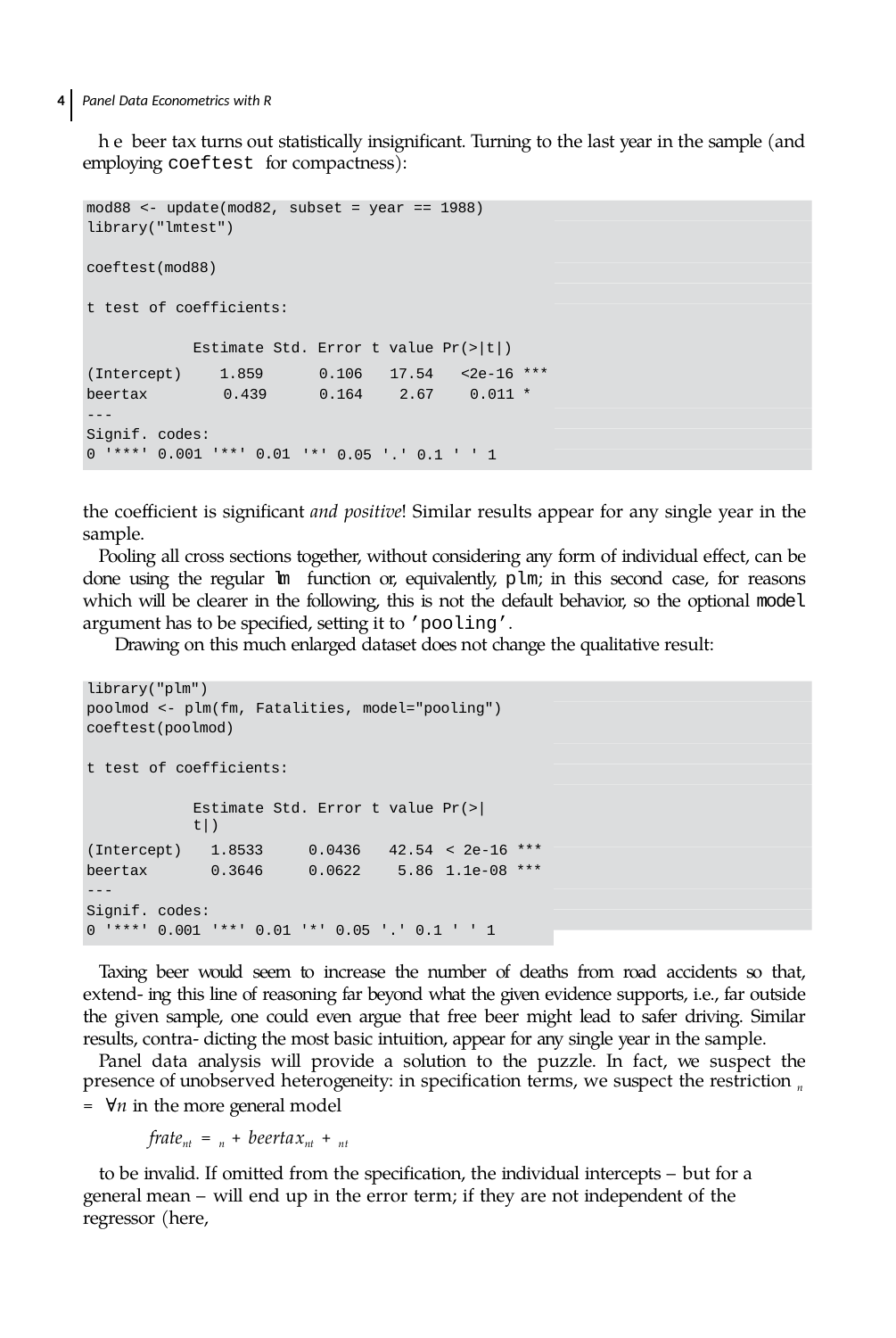

4  Panel Data Econometrics with R

he beer tax turns out statistically insigniﬁcant. Turning to the last year in the sample (and employing coeftest for compactness):

| mod88 <- update(mod82, subset = year == 1988) library("lmtest") coeftest(mod88) t test of coefficients: Estimate Std. Error t value Pr(>|t|) |  |  |  |  |
| --- | --- | --- | --- | --- |
| (Intercept) | 1.859 | 0.106 | 17.54 | <2e-16 \*\*\* |
| beertax 0.439 --- Signif. codes: 0 '\*\*\*' 0.001 '\*\*' 0.01 |  | 0.164 '\*' 0.05 | 2.67 '.' 0.1 | 0.011 \* ' ' 1 |

the coeﬃcient is signiﬁcant and positive! Similar results appear for any single year in the sample.
Pooling all cross sections together, without considering any form of individual effect, can be done using the regular lm function or, equivalently, plm; in this second case, for reasons which will be clearer in the following, this is not the default behavior, so the optional model argument has to be speciﬁed, setting it to ’pooling’.
Drawing on this much enlarged dataset does not change the qualitative result:
| library("plm") poolmod <- plm(fm, Fatalities, model="pooling") coeftest(poolmod) t test of coefficients: Estimate Std. Error t value Pr(>|t|) |  |  |  |
| --- | --- | --- | --- |
| (Intercept) | 1.8533 | 0.0436 | 42.54 < 2e-16 \*\*\* |
| beertax --- Signif. codes: 0 '\*\*\*' 0.001 | 0.3646 0.0622 '\*\*' 0.01 '\*' 0.05 |  | 5.86 1.1e-08 \*\*\* '.' 0.1 ' ' 1 |

Taxing beer would seem to increase the number of deaths from road accidents so that, extend- ing this line of reasoning far beyond what the given evidence supports, i.e., far outside the given sample, one could even argue that free beer might lead to safer driving. Similar results, contra- dicting the most basic intuition, appear for any single year in the sample.
Panel data analysis will provide a solution to the puzzle. In fact, we suspect the presence of unobserved heterogeneity: in speciﬁcation terms, we suspect the restriction n  =  ∀n in the more general model
fratent = n + beertaxnt + nt
to be invalid. If omitted from the speciﬁcation, the individual intercepts – but for a general mean – will end up in the error term; if they are not independent of the regressor (here,